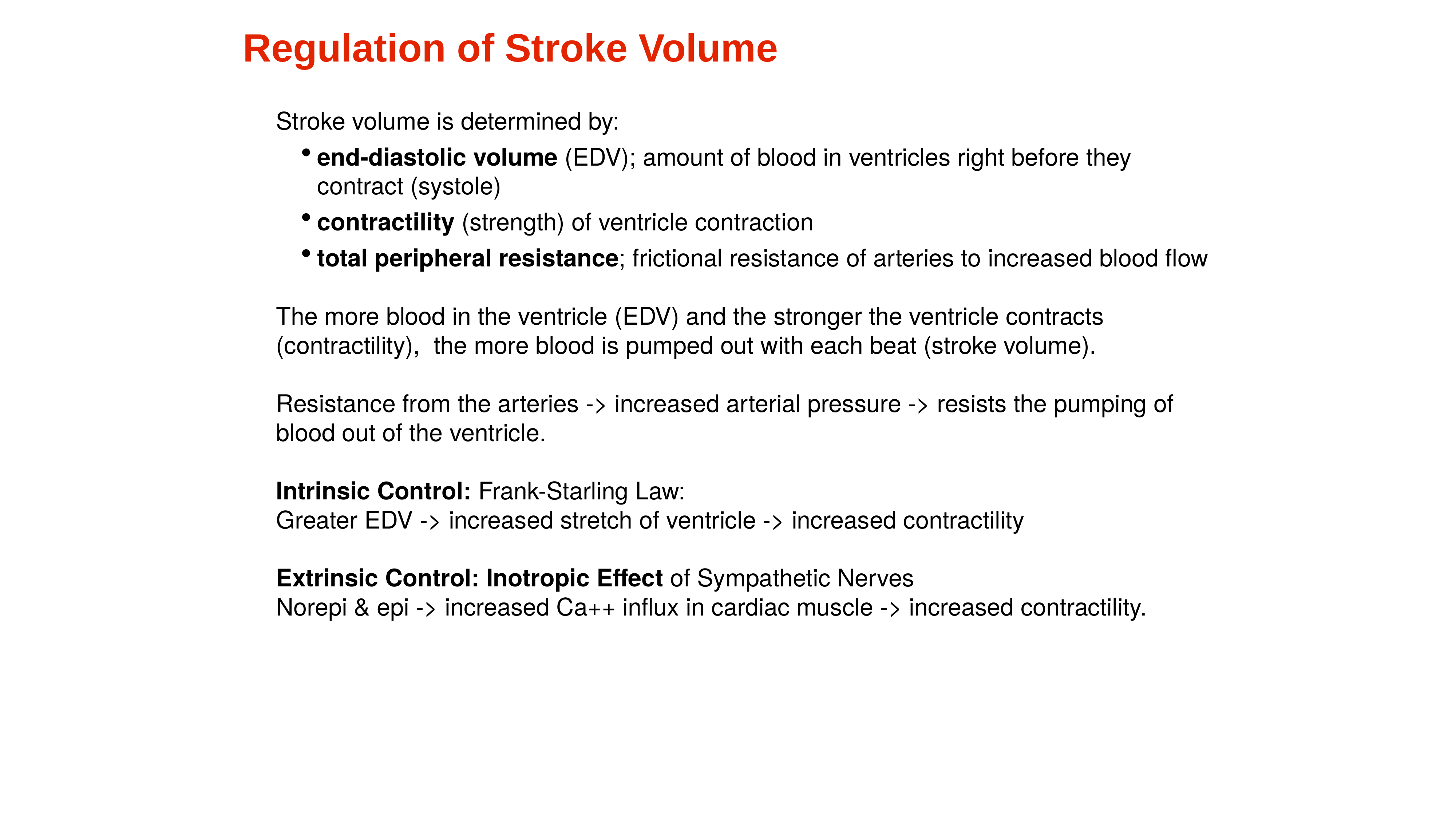

Regulation of Stroke Volume
Stroke volume is determined by:
end-diastolic volume (EDV); amount of blood in ventricles right before they contract (systole)
contractility (strength) of ventricle contraction
total peripheral resistance; frictional resistance of arteries to increased blood flow

The more blood in the ventricle (EDV) and the stronger the ventricle contracts (contractility),  the more blood is pumped out with each beat (stroke volume).
Resistance from the arteries -> increased arterial pressure -> resists the pumping of blood out of the ventricle.
Intrinsic Control: Frank-Starling Law:
Greater EDV -> increased stretch of ventricle -> increased contractility

Extrinsic Control: Inotropic Effect of Sympathetic Nerves
Norepi & epi -> increased Ca++ influx in cardiac muscle -> increased contractility.